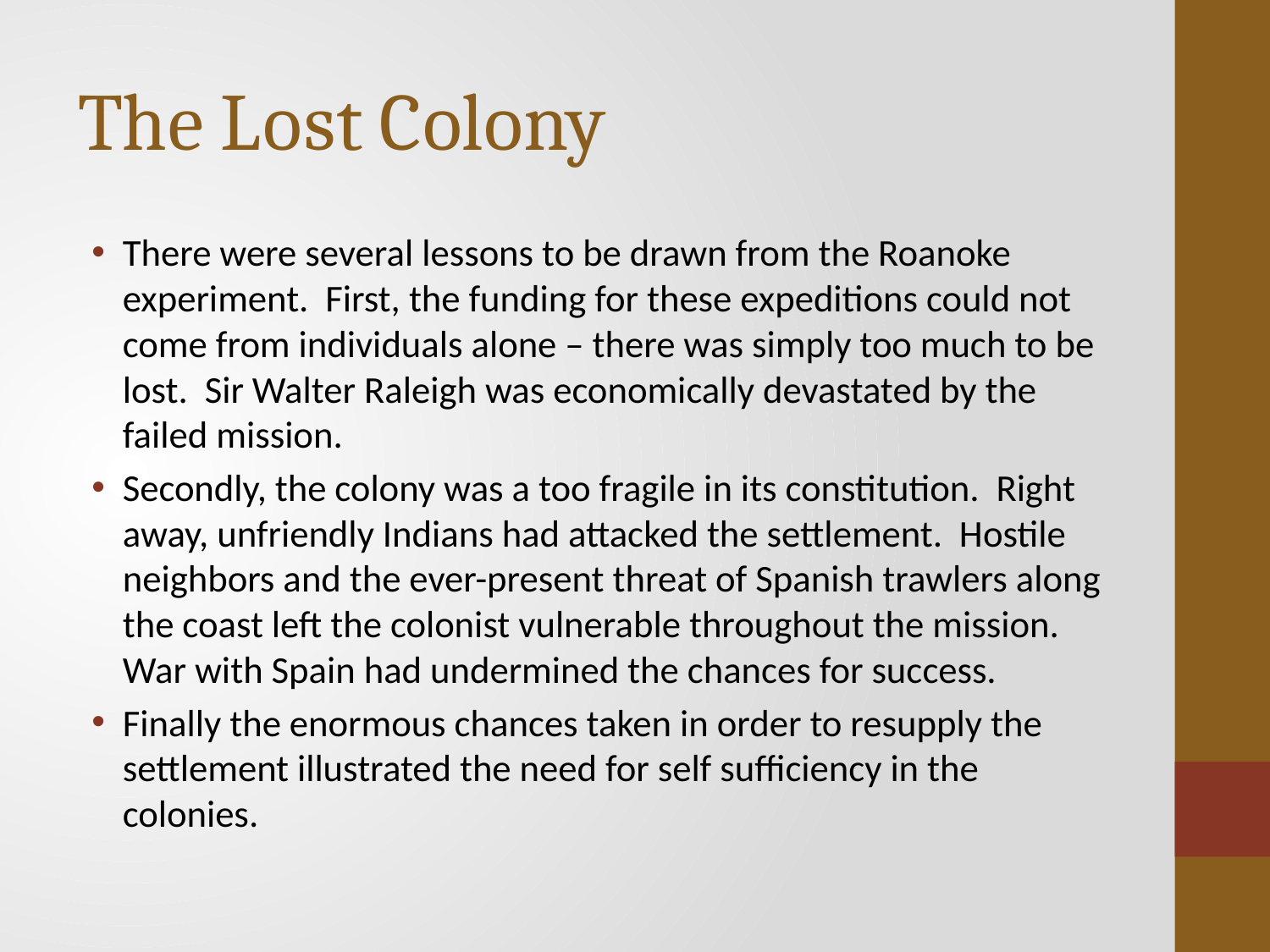

# The Lost Colony
There were several lessons to be drawn from the Roanoke experiment.  First, the funding for these expeditions could not come from individuals alone – there was simply too much to be lost.  Sir Walter Raleigh was economically devastated by the failed mission.
Secondly, the colony was a too fragile in its constitution.  Right away, unfriendly Indians had attacked the settlement.  Hostile neighbors and the ever-present threat of Spanish trawlers along the coast left the colonist vulnerable throughout the mission.   War with Spain had undermined the chances for success.
Finally the enormous chances taken in order to resupply the settlement illustrated the need for self sufficiency in the colonies.